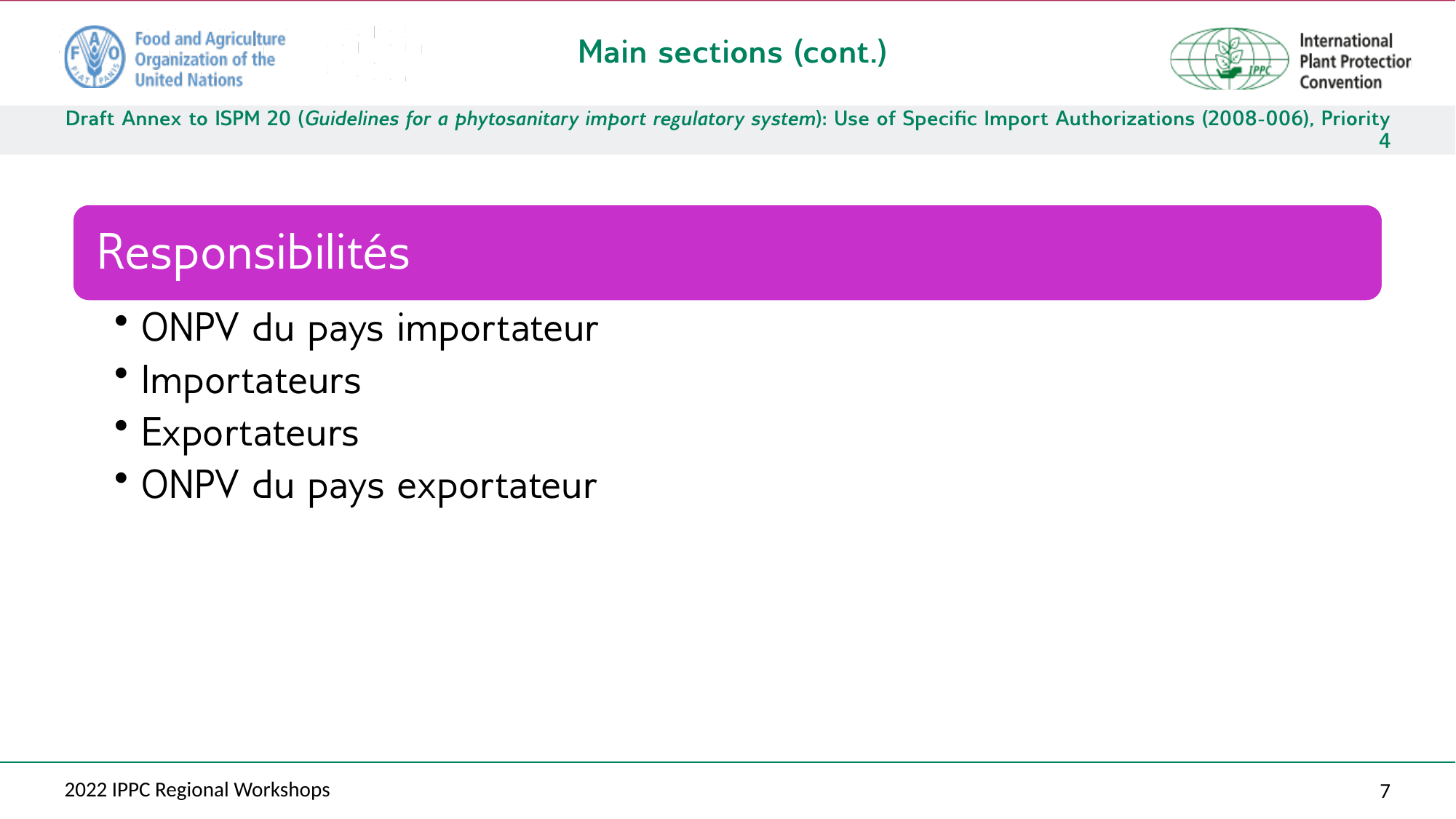

Main sections (cont.)
Responsibilités
ONPV du pays importateur
Importateurs
Exportateurs
ONPV du pays exportateur